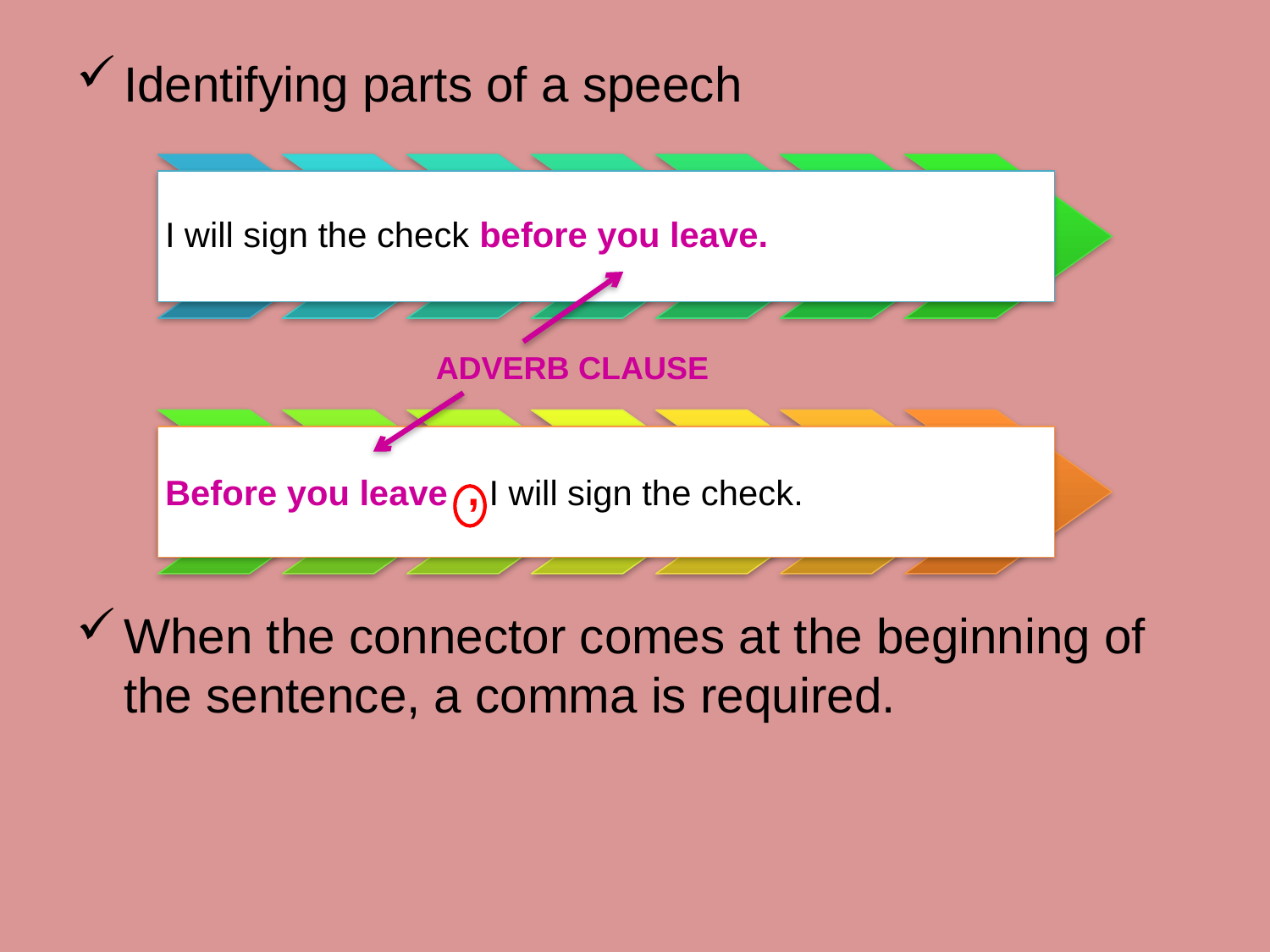

I will sign the check before you leave.

Before you leave  , I will sign the check.
Identifying parts of a speech

When the connector comes at the beginning of the sentence, a comma is required.

ADVERB CLAUSE